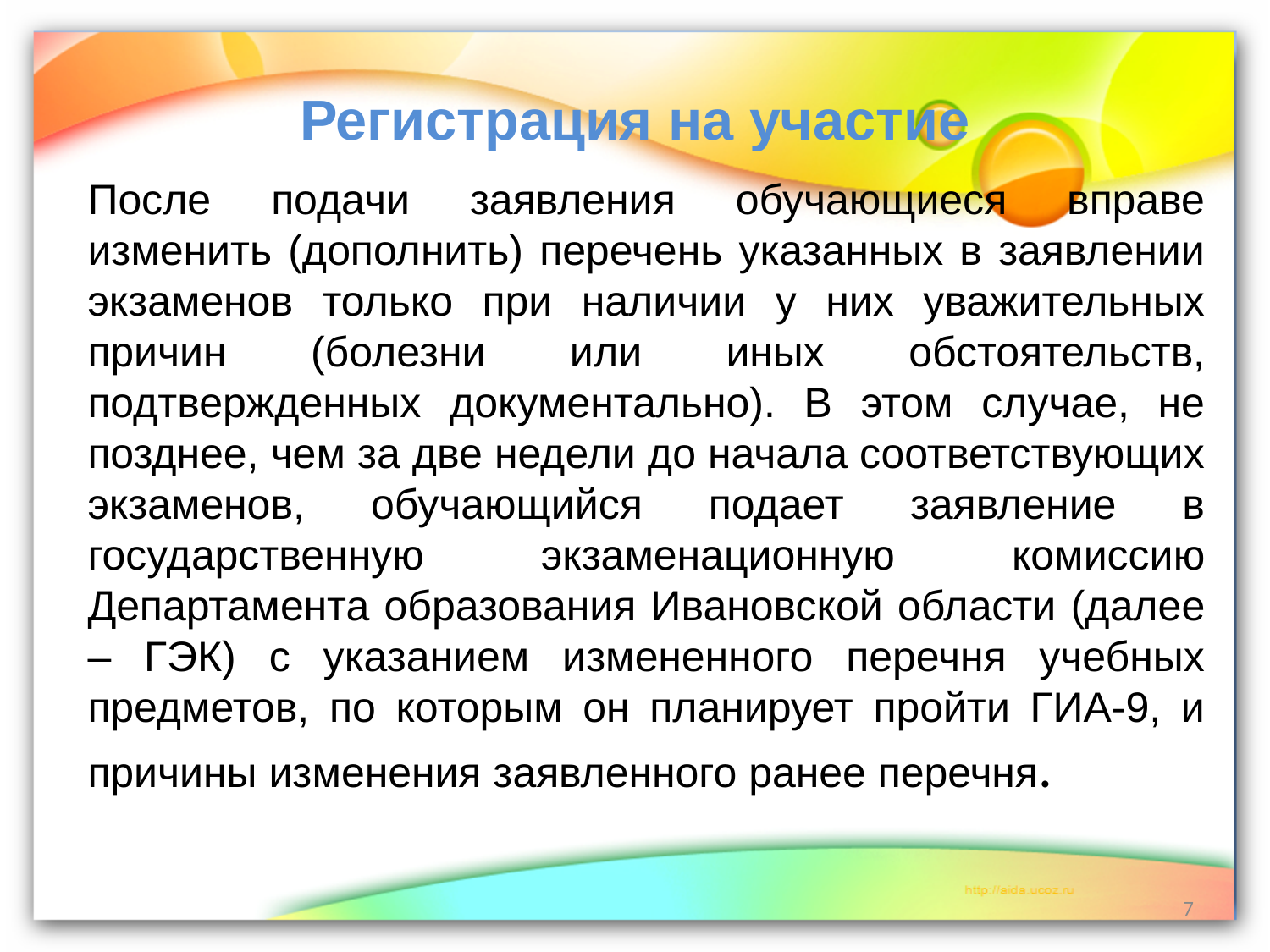

# Регистрация на участие
После подачи заявления обучающиеся вправе изменить (дополнить) перечень указанных в заявлении экзаменов только при наличии у них уважительных причин (болезни или иных обстоятельств, подтвержденных документально). В этом случае, не позднее, чем за две недели до начала соответствующих экзаменов, обучающийся подает заявление в государственную экзаменационную комиссию Департамента образования Ивановской области (далее – ГЭК) с указанием измененного перечня учебных предметов, по которым он планирует пройти ГИА-9, и причины изменения заявленного ранее перечня.

7